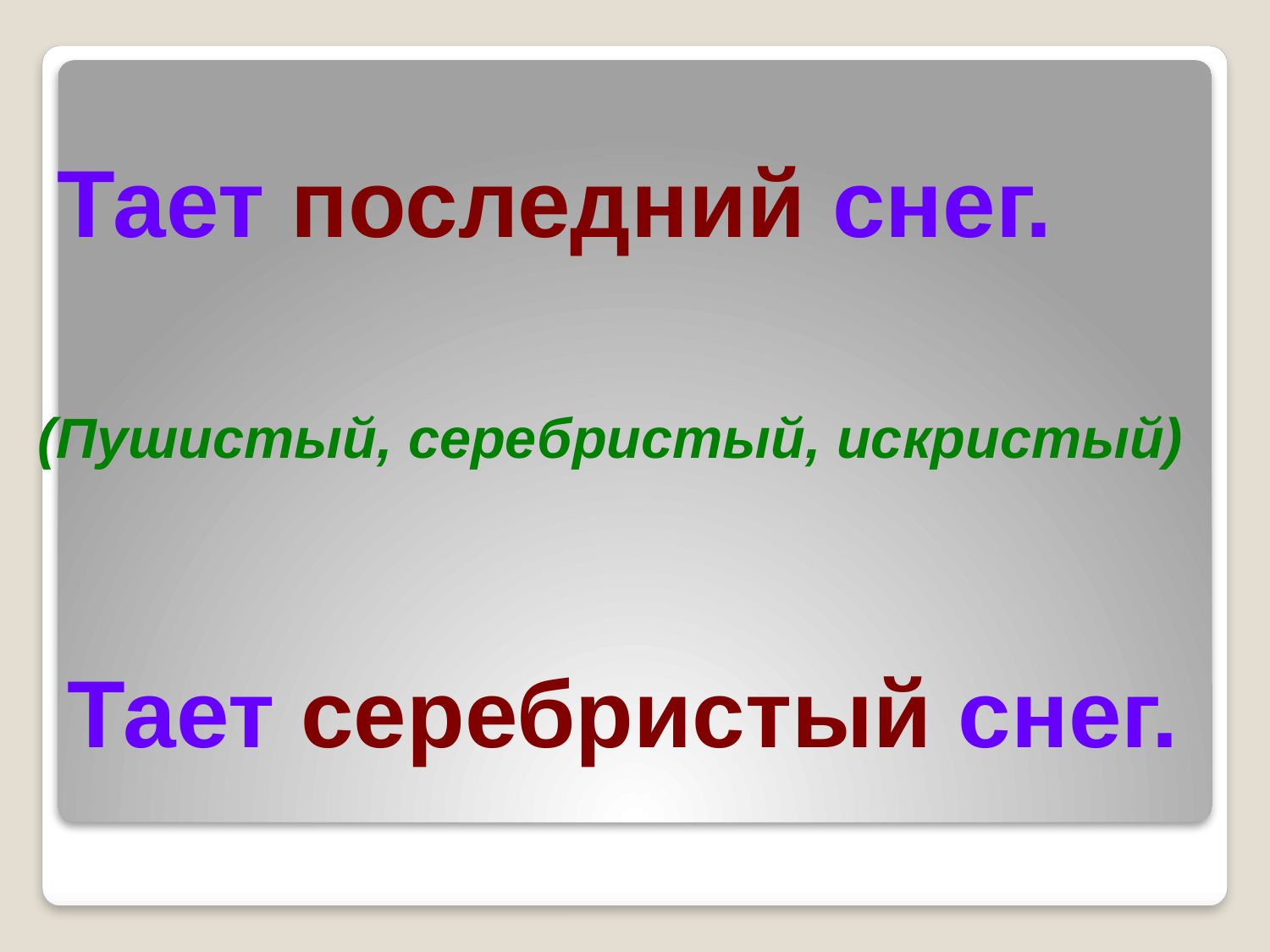

Тает последний снег.
(Пушистый, серебристый, искристый)
Тает серебристый снег.